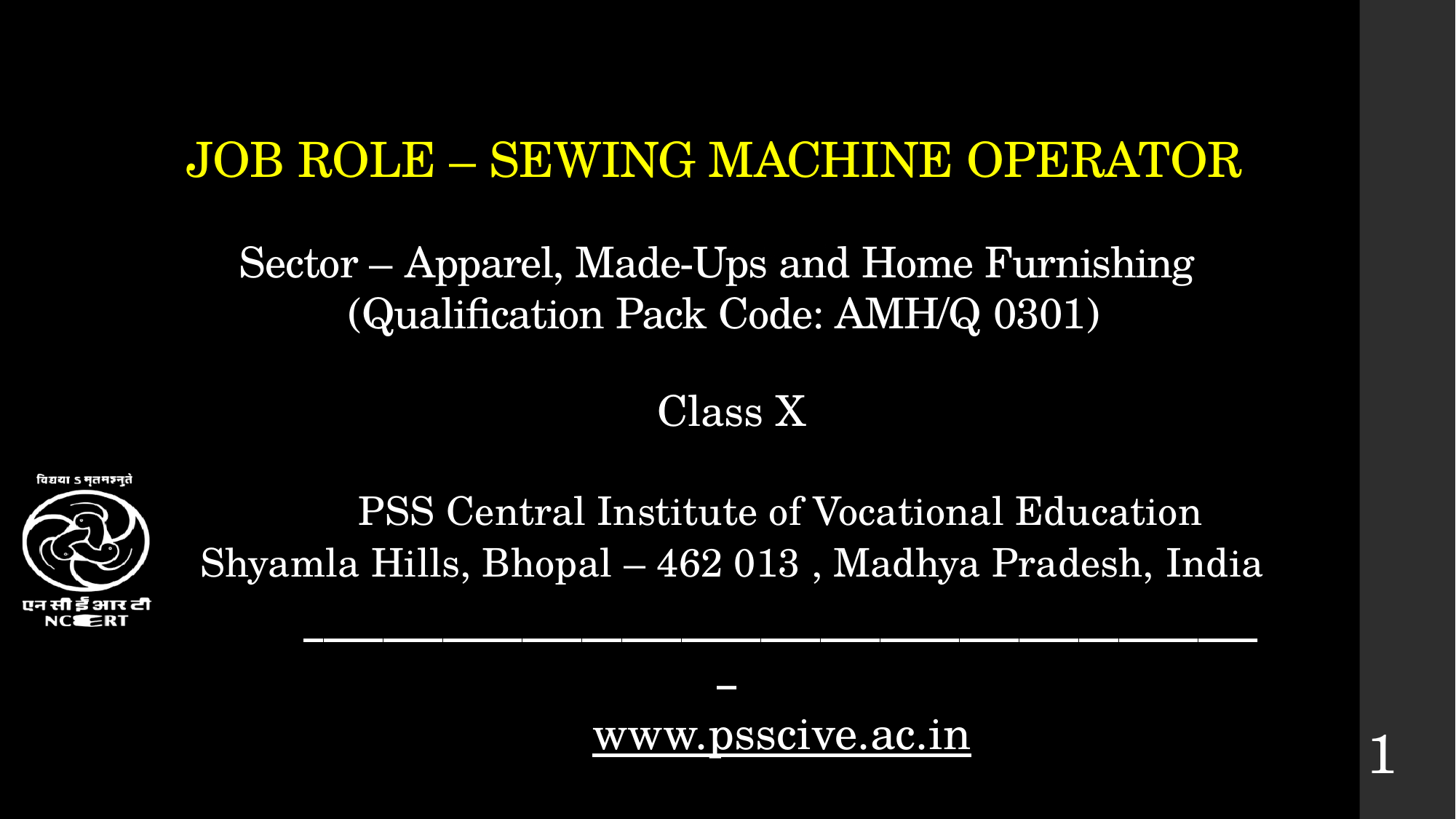

# JOB ROLE – SEWING MACHINE OPERATOR

Sector – Apparel, Made-Ups and Home Furnishing  (Qualification Pack Code: AMH/Q 0301)
Class X

PSS Central Institute of Vocational Education  Shyamla Hills, Bhopal – 462 013 , Madhya Pradesh, India
_________________________________________________
www.psscive.ac.in
1